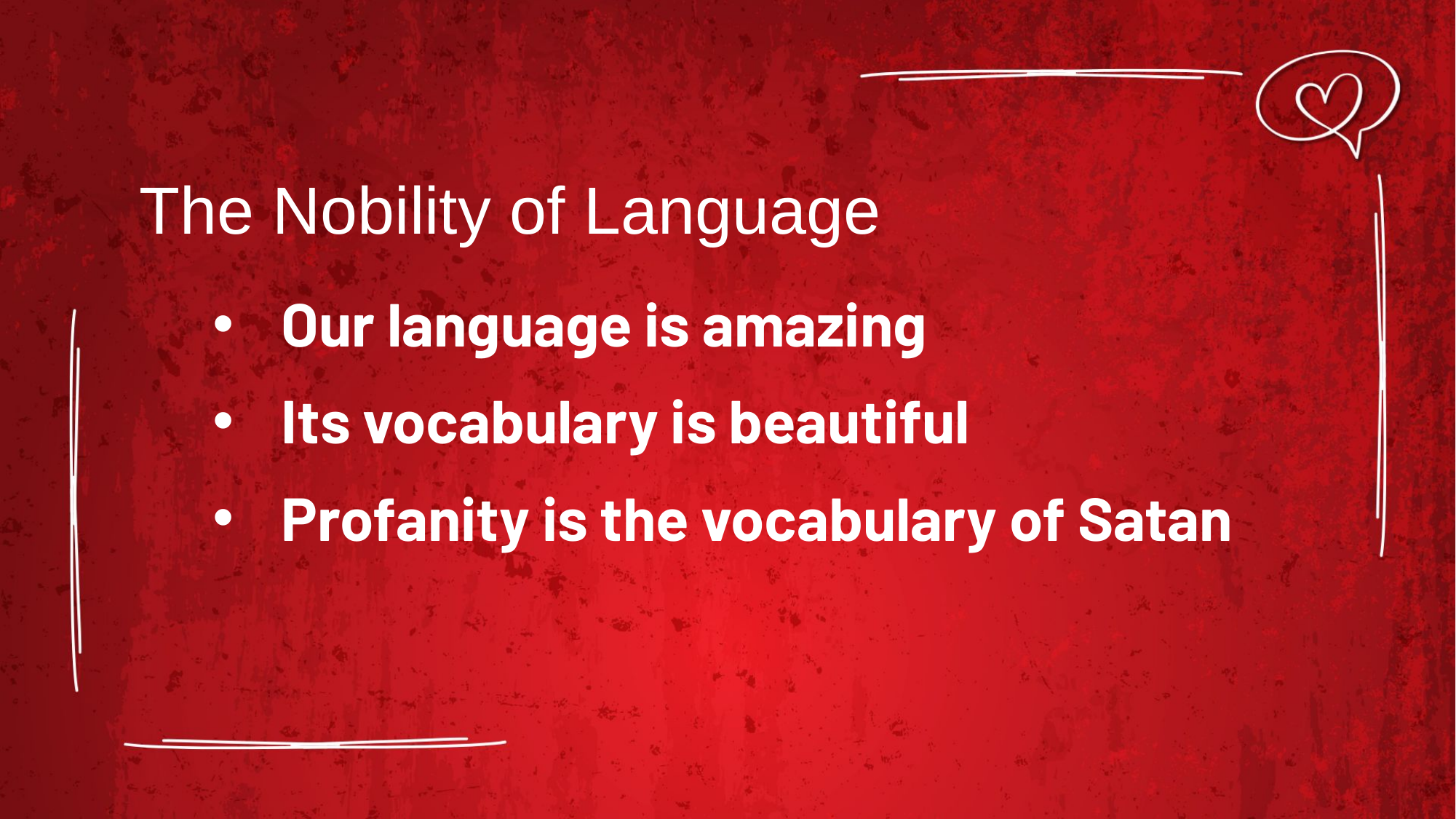

# The Nobility of Language
Our language is amazing
Its vocabulary is beautiful
Profanity is the vocabulary of Satan